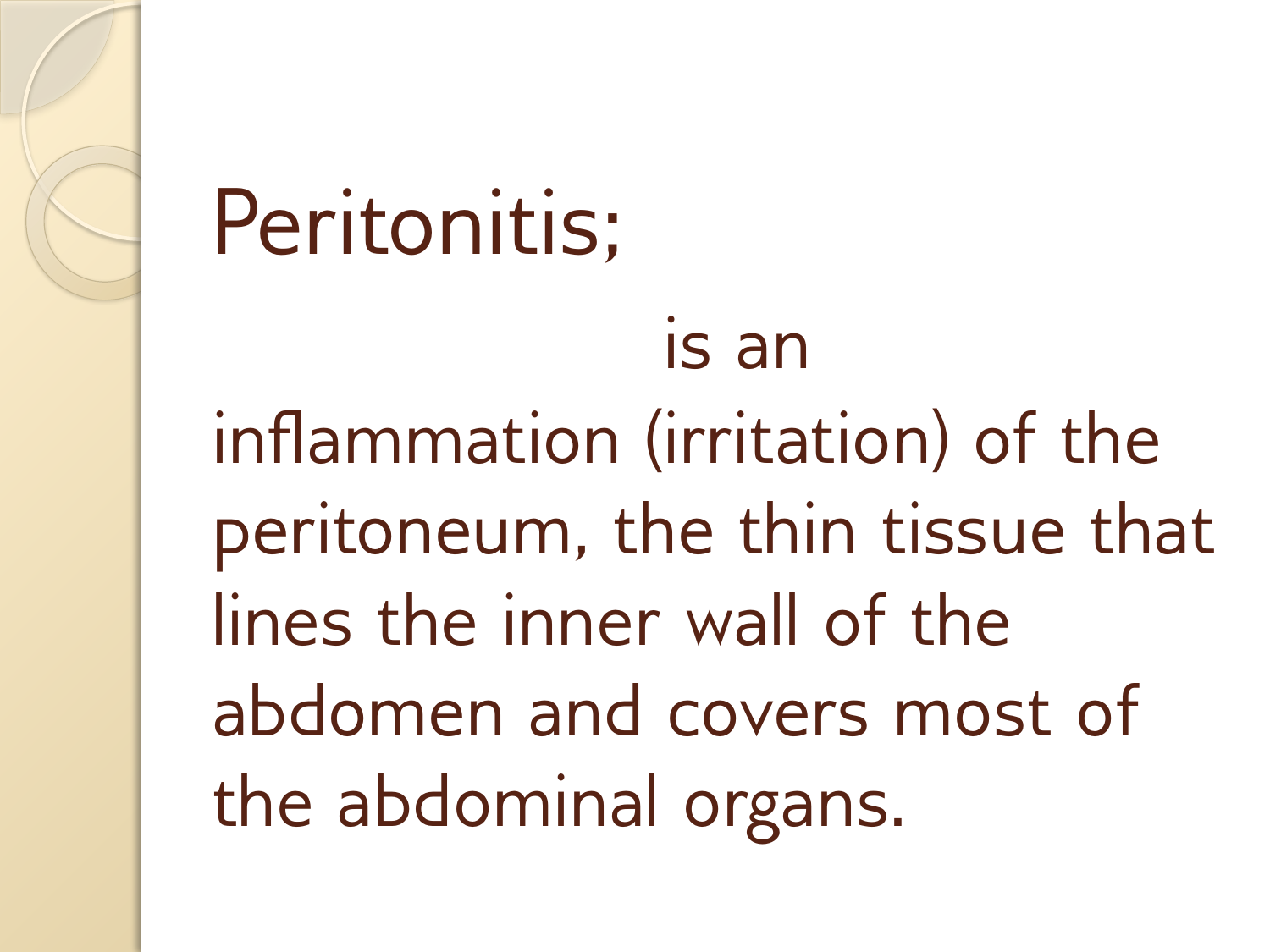

# Peritonitis; is an inflammation (irritation) of the peritoneum, the thin tissue that lines the inner wall of the abdomen and covers most of the abdominal organs.